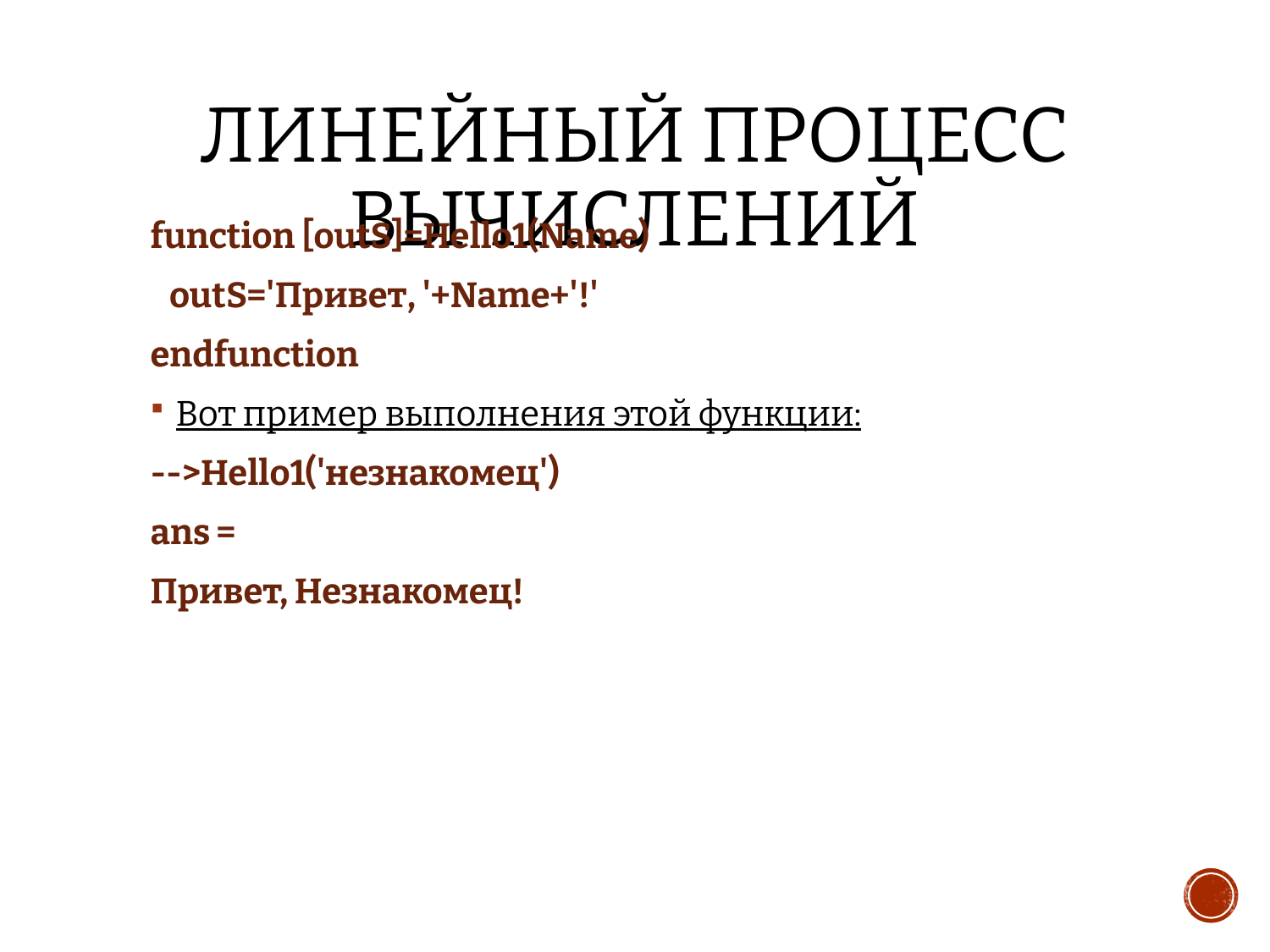

# Линейный процесс вычислений
function [outS]=Hello1(Name)
   outS='Привет, '+Name+'!'
endfunction
Вот пример выполнения этой функции:
-->Hello1('незнакомец')
ans =
Привет, Незнакомец!